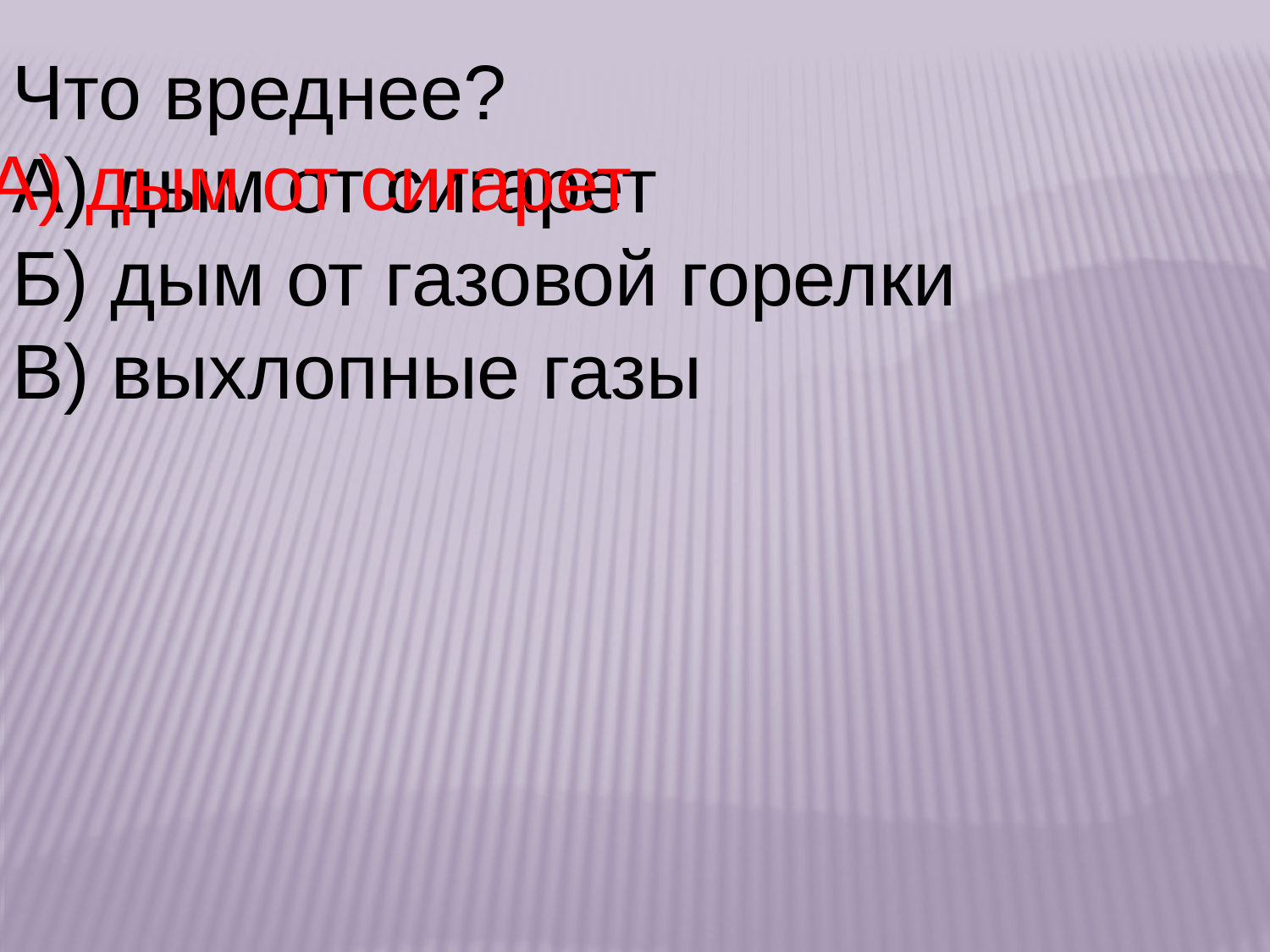

Что вреднее?
А) дым от сигарет
Б) дым от газовой горелки
В) выхлопные газы
А) дым от сигарет